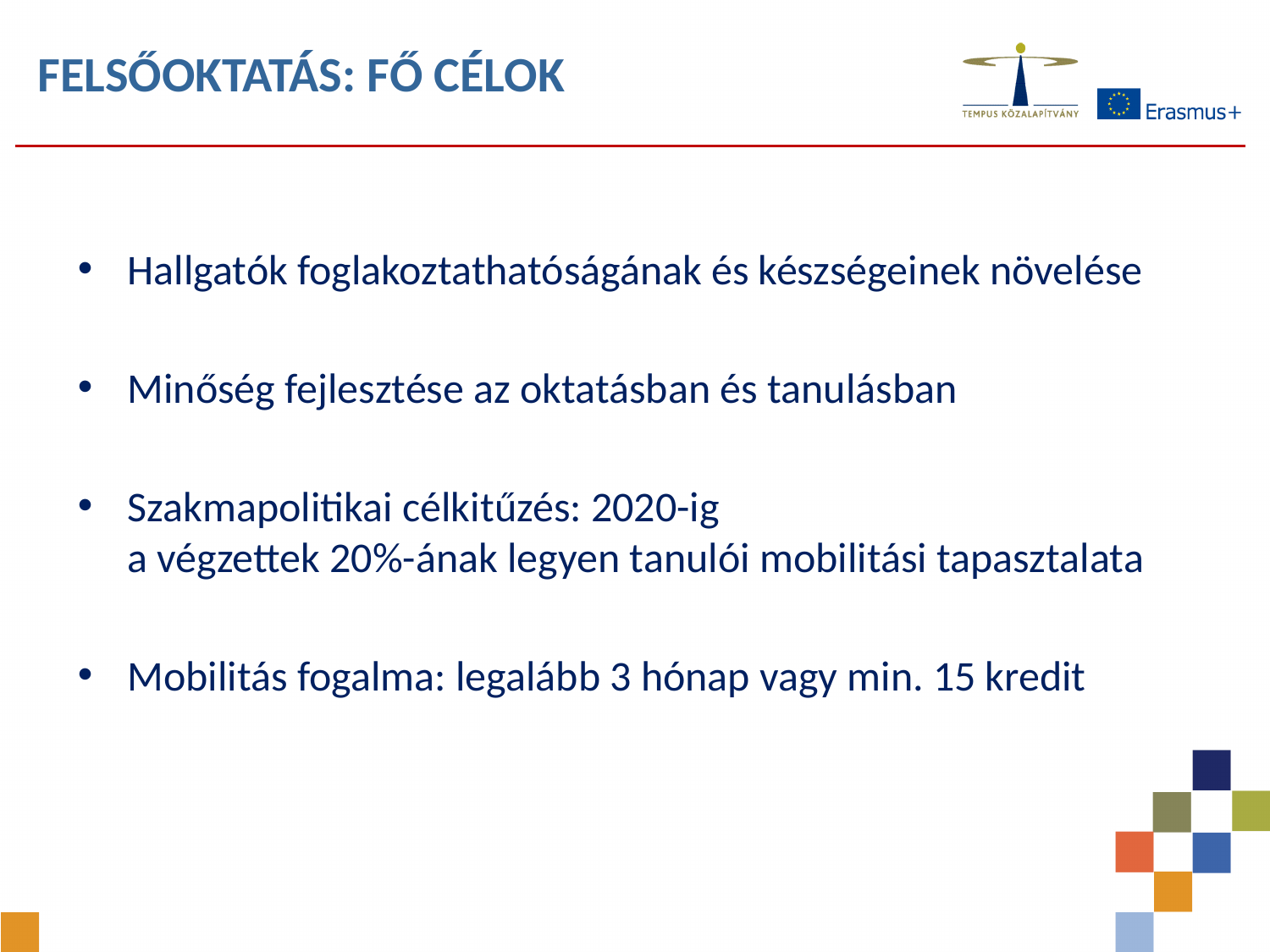

# Felsőoktatás: fő célok
Hallgatók foglakoztathatóságának és készségeinek növelése

Minőség fejlesztése az oktatásban és tanulásban

Szakmapolitikai célkitűzés: 2020-ig
a végzettek 20%-ának legyen tanulói mobilitási tapasztalata

Mobilitás fogalma: legalább 3 hónap vagy min. 15 kredit